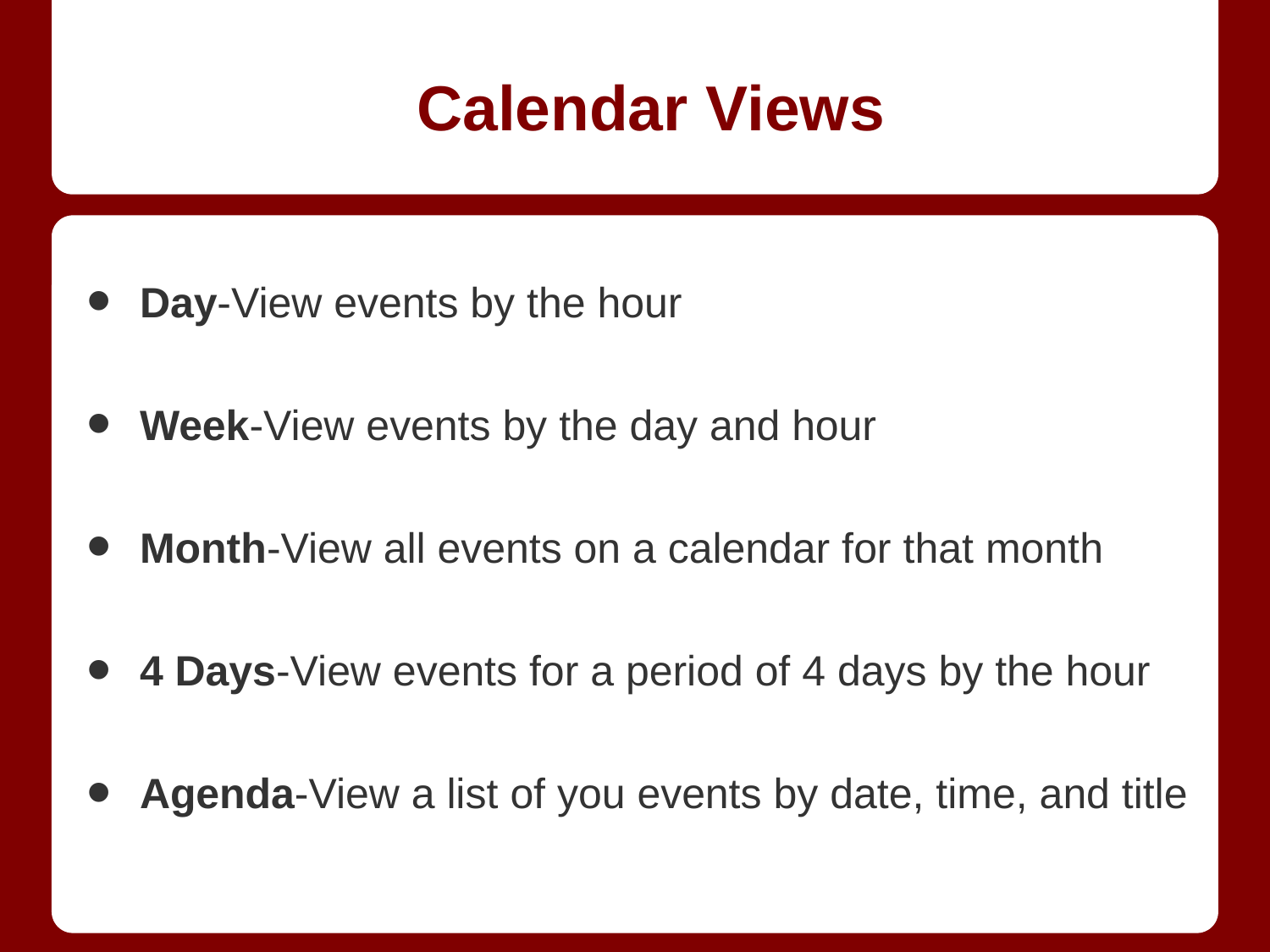

# Calendar Views
Day-View events by the hour

Week-View events by the day and hour

Month-View all events on a calendar for that month

4 Days-View events for a period of 4 days by the hour

Agenda-View a list of you events by date, time, and title